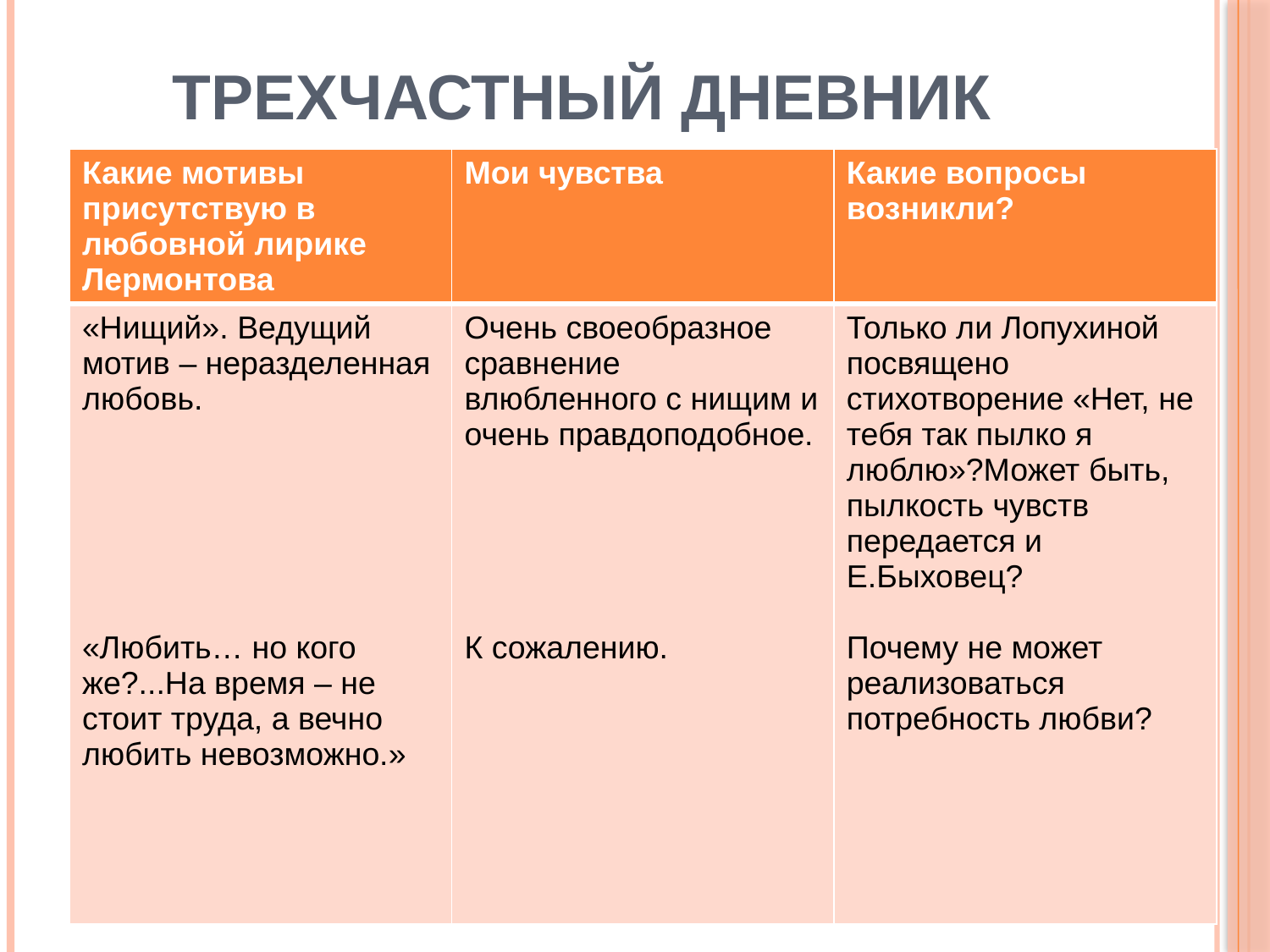

# Трехчастный дневник
| Какие мотивы присутствую в любовной лирике Лермонтова | Мои чувства | Какие вопросы возникли? |
| --- | --- | --- |
| «Нищий». Ведущий мотив – неразделенная любовь. «Любить… но кого же?...На время – не стоит труда, а вечно любить невозможно.» | Очень своеобразное сравнение влюбленного с нищим и очень правдоподобное. К сожалению. | Только ли Лопухиной посвящено стихотворение «Нет, не тебя так пылко я люблю»?Может быть, пылкость чувств передается и Е.Быховец? Почему не может реализоваться потребность любви? |